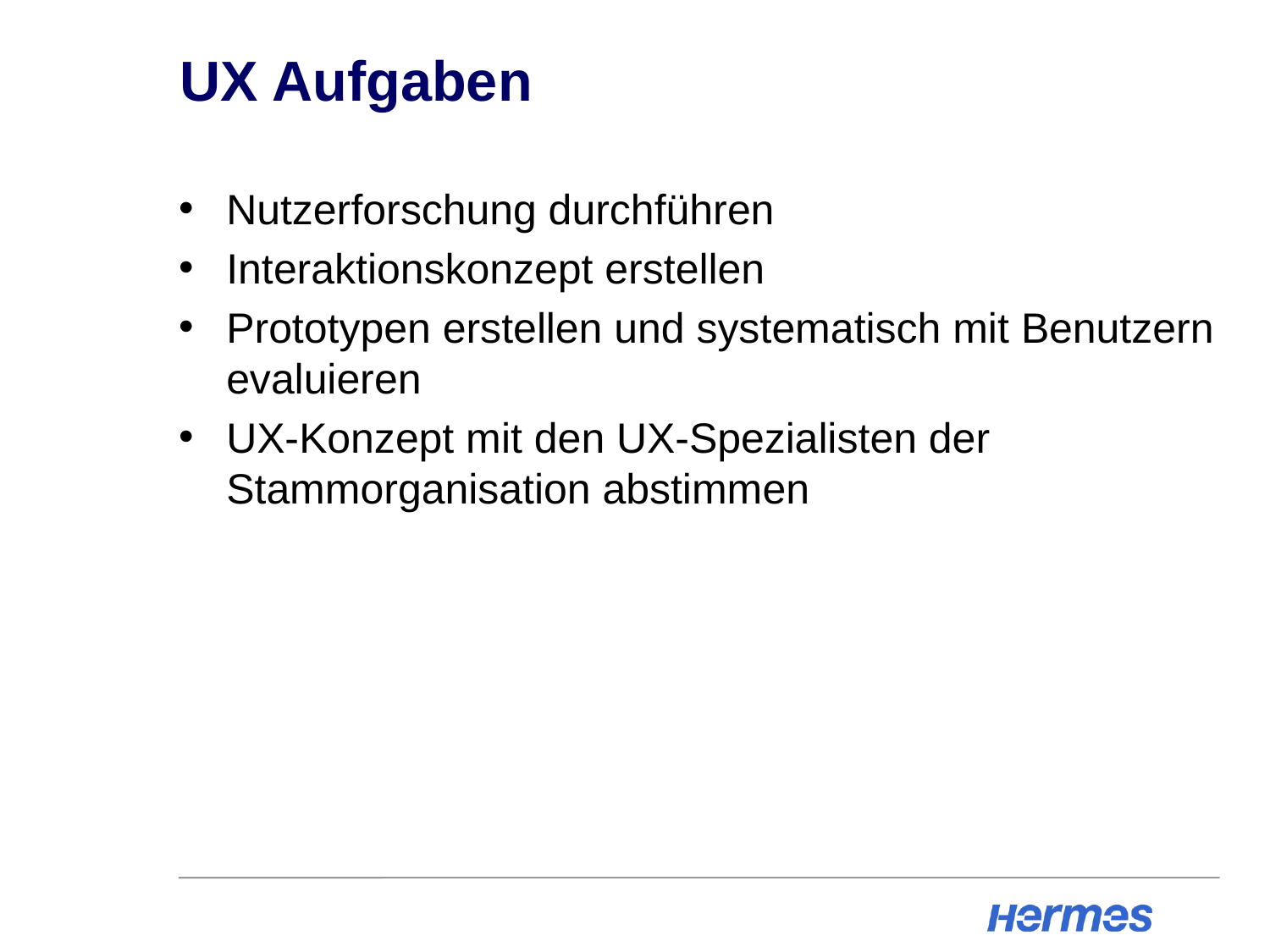

# UX Aufgaben
Nutzerforschung durchführen
Interaktionskonzept erstellen
Prototypen erstellen und systematisch mit Benutzern evaluieren
UX-Konzept mit den UX-Spezialisten der Stammorganisation abstimmen